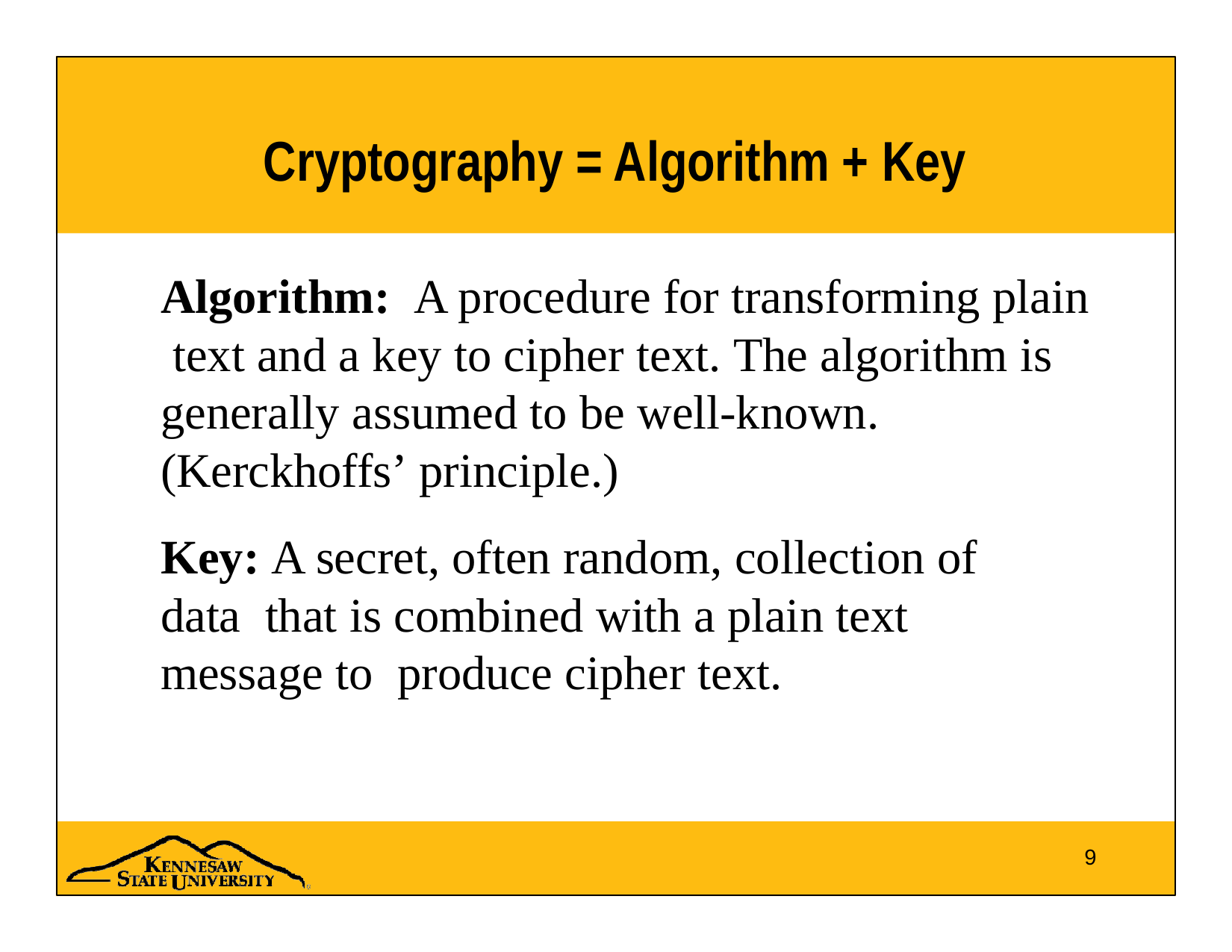

# Cryptography = Algorithm + Key
Algorithm:	A procedure for transforming plain  text and a key to cipher text.	The algorithm is  generally assumed to be well-known.  (Kerckhoffs’ principle.)
Key: A secret, often random, collection of data  that is combined with a plain text message to  produce cipher text.

9